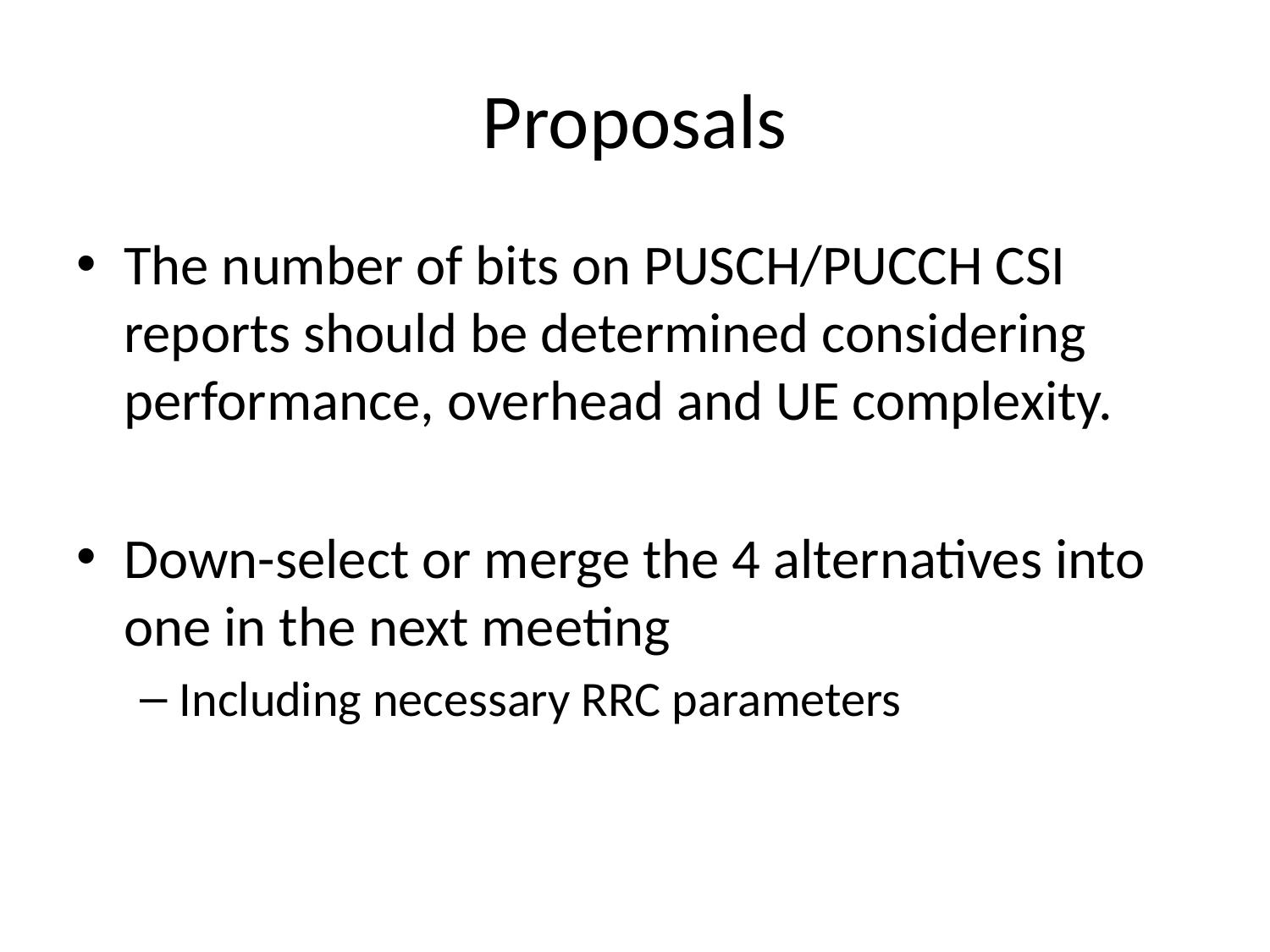

# Proposals
The number of bits on PUSCH/PUCCH CSI reports should be determined considering performance, overhead and UE complexity.

Down-select or merge the 4 alternatives into one in the next meeting
Including necessary RRC parameters